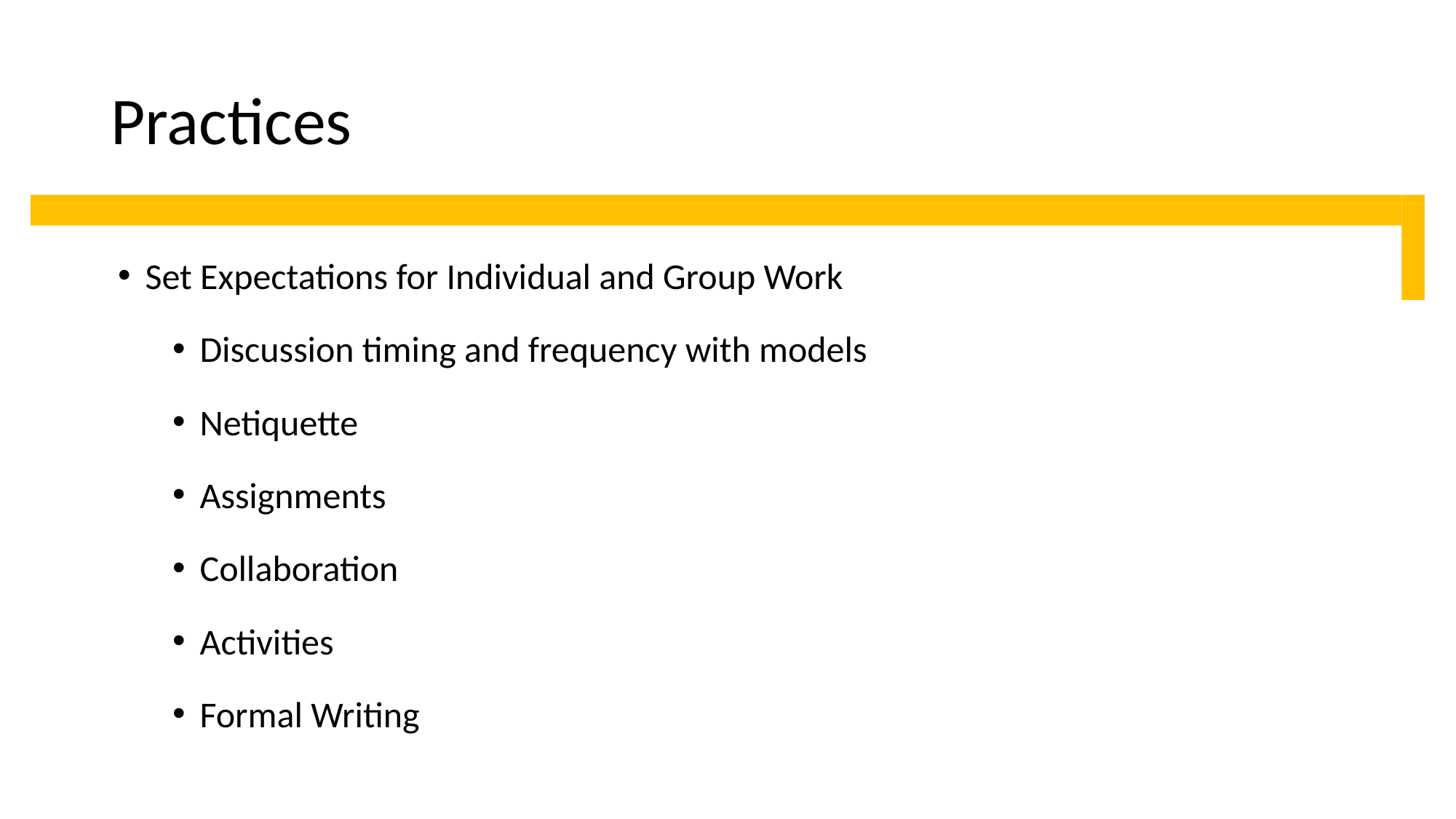

# Practices

Set Expectations for Individual and Group Work
Discussion timing and frequency with models
Netiquette
Assignments
Collaboration
Activities
Formal Writing